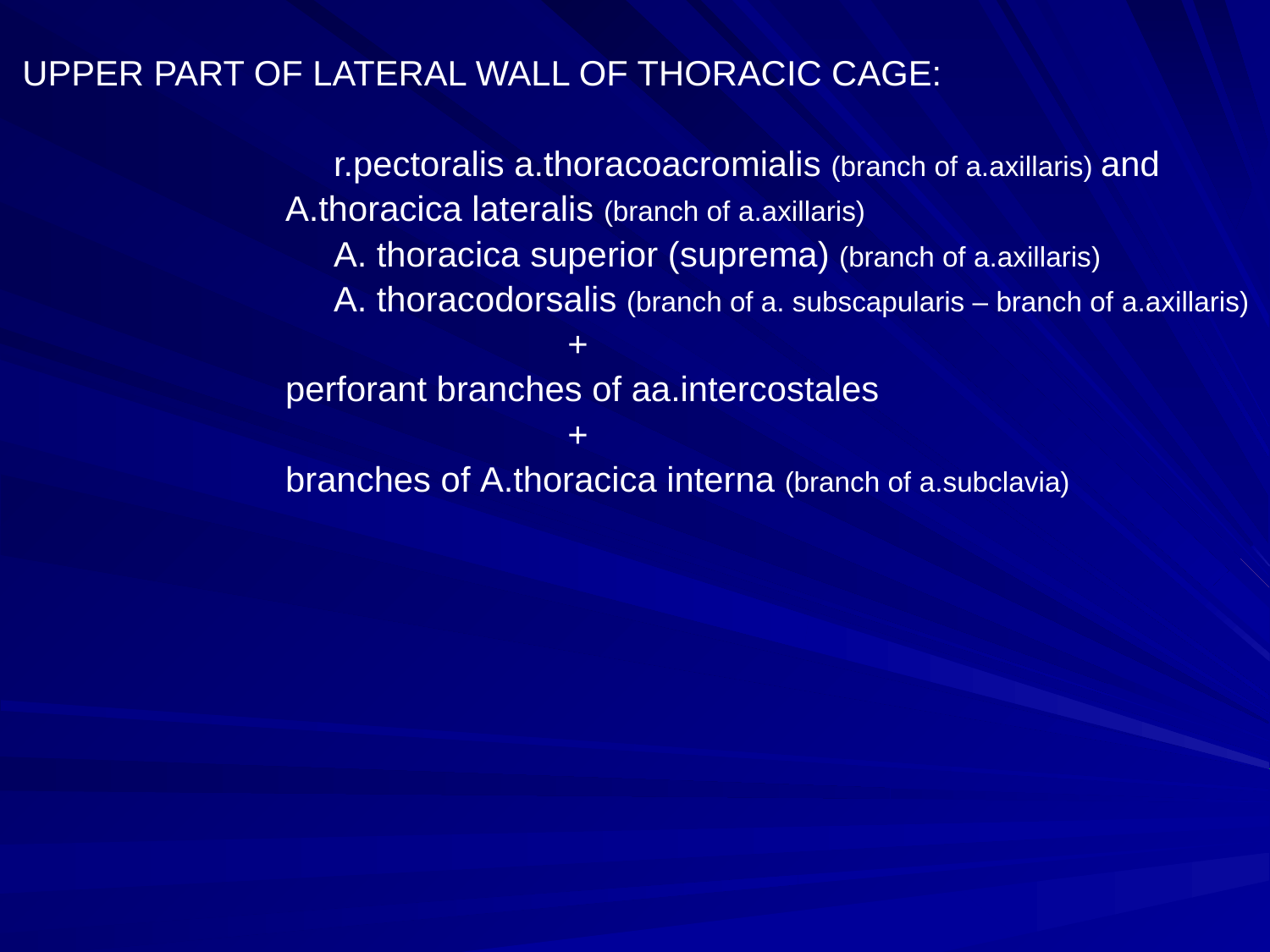

UPPER PART OF LATERAL WALL OF THORACIC CAGE:

			  r.pectoralis a.thoracoacromialis (branch of a.axillaris) and
                            A.thoracica lateralis (branch of a.axillaris)
			  A. thoracica superior (suprema) (branch of a.axillaris)
			  A. thoracodorsalis (branch of a. subscapularis – branch of a.axillaris)
                                                         +
                            perforant branches of aa.intercostales
                                                         +
                            branches of A.thoracica interna (branch of a.subclavia)